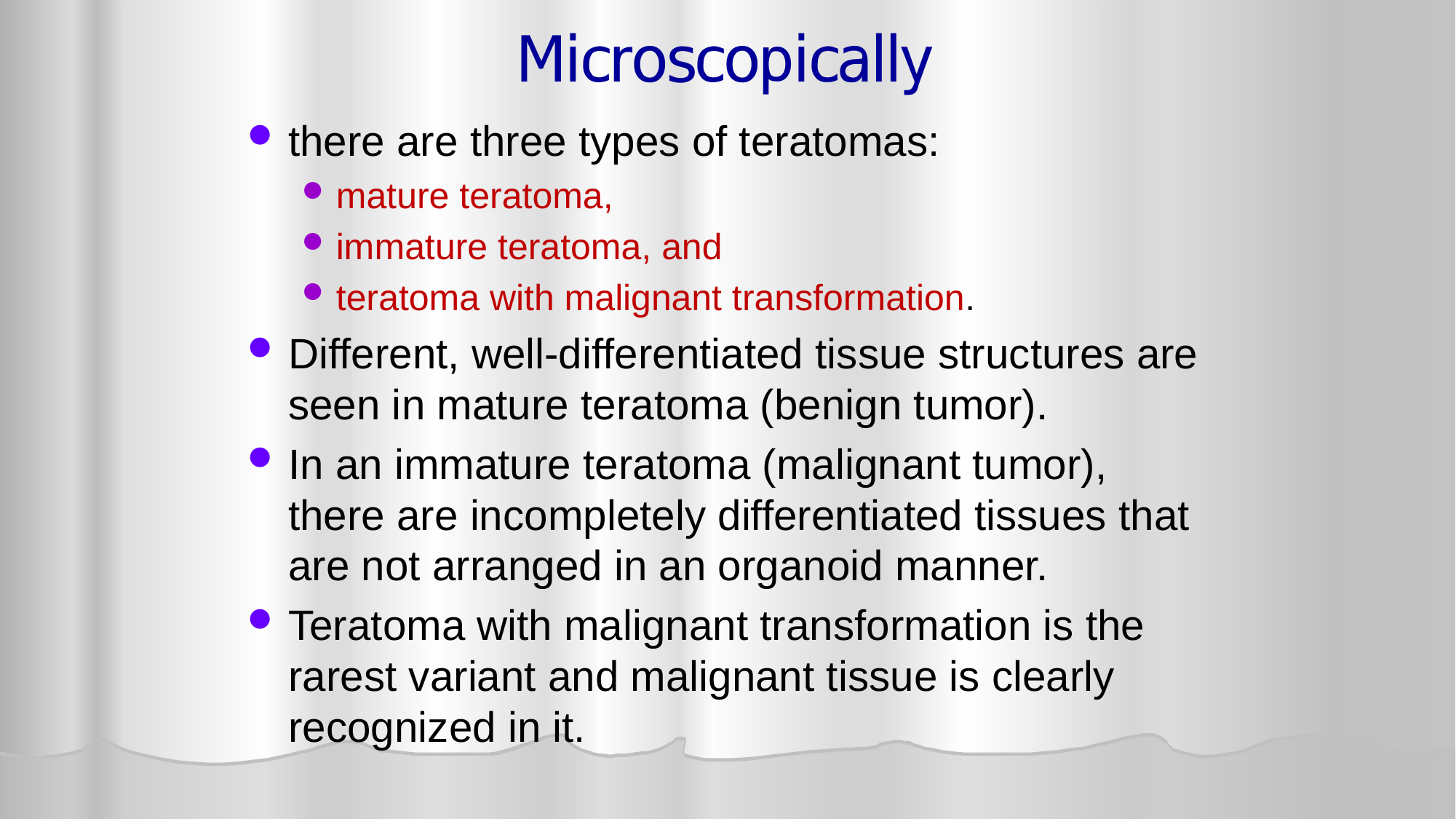

# Microscopically
there are three types of teratomas:
mature teratoma,
immature teratoma, and
teratoma with malignant transformation.
Different, well-differentiated tissue structures are seen in mature teratoma (benign tumor).
In an immature teratoma (malignant tumor), there are incompletely differentiated tissues that are not arranged in an organoid manner.
Teratoma with malignant transformation is the rarest variant and malignant tissue is clearly recognized in it.